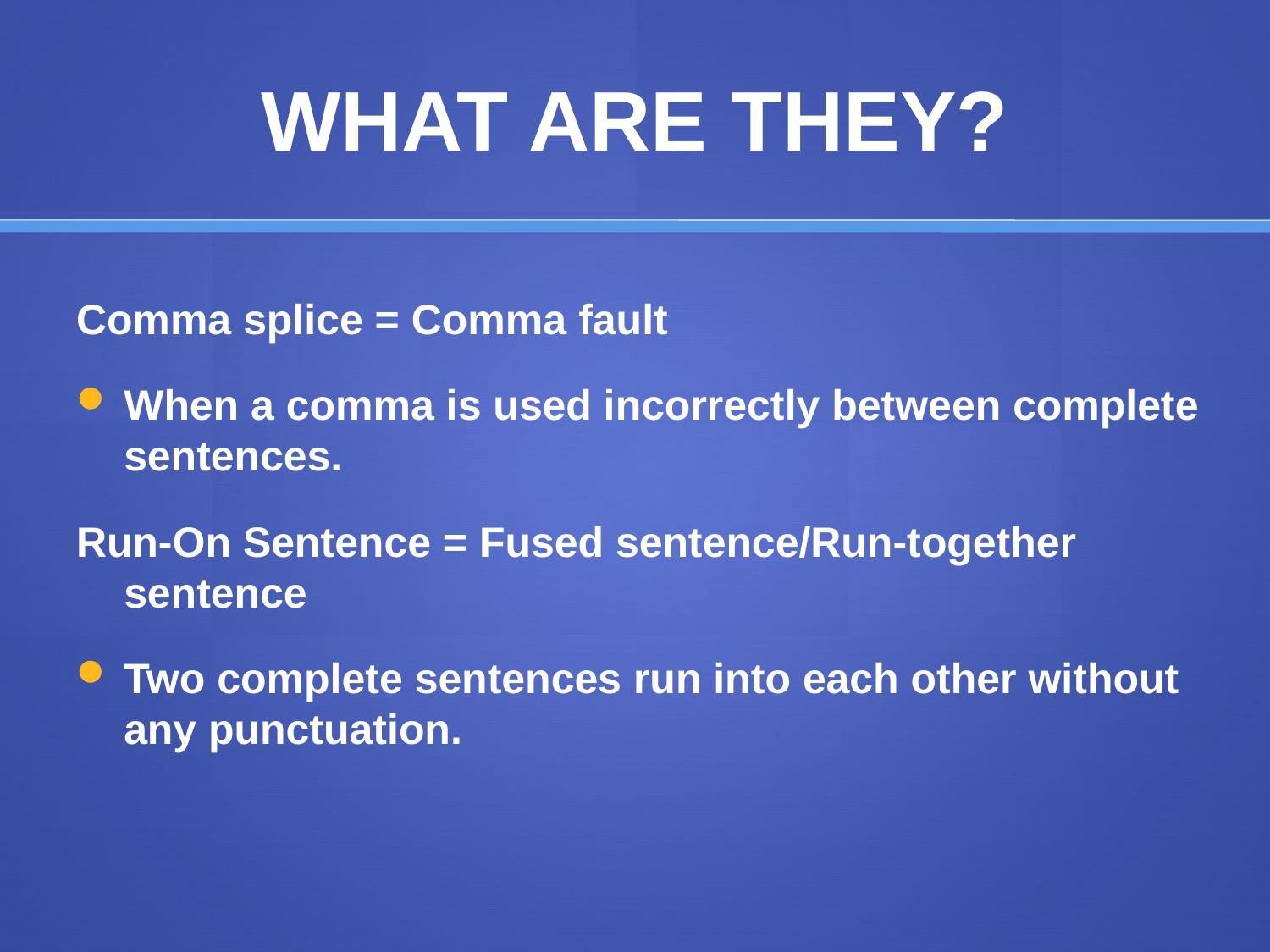

# WHAT ARE THEY?
Comma splice = Comma fault
When a comma is used incorrectly between complete sentences.
Run-On Sentence = Fused sentence/Run-together sentence
Two complete sentences run into each other without any punctuation.